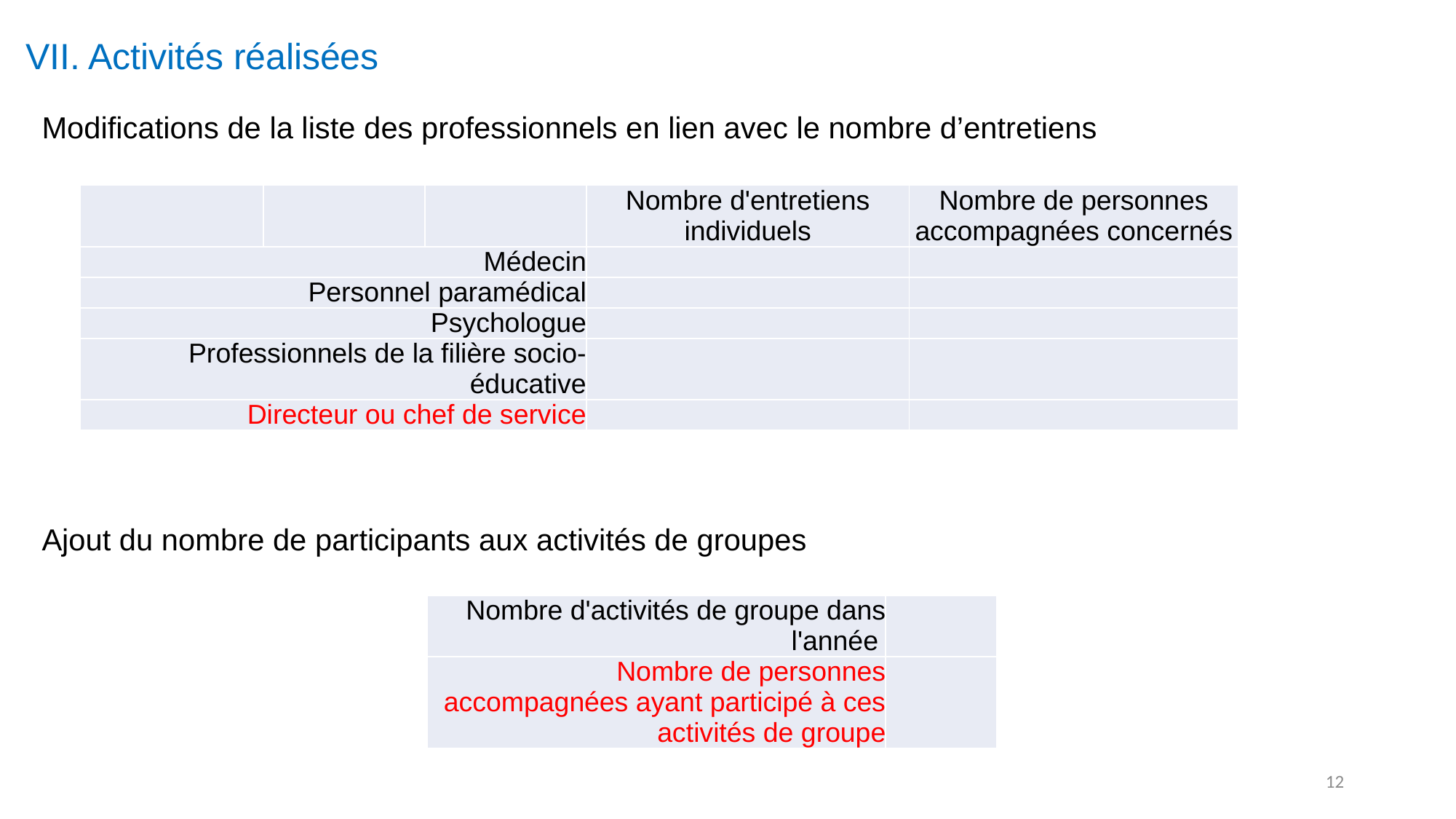

VII. Activités réalisées
Modifications de la liste des professionnels en lien avec le nombre d’entretiens
|  |  |  | Nombre d'entretiens individuels | Nombre de personnes accompagnées concernés |
| --- | --- | --- | --- | --- |
| Médecin |  |  |  |  |
| Personnel paramédical |  |  |  |  |
| Psychologue |  |  |  |  |
| Professionnels de la filière socio-éducative |  |  |  |  |
| Directeur ou chef de service |  |  |  |  |
Ajout du nombre de participants aux activités de groupes
| Nombre d'activités de groupe dans l'année |  |
| --- | --- |
| Nombre de personnes accompagnées ayant participé à ces activités de groupe |  |
12